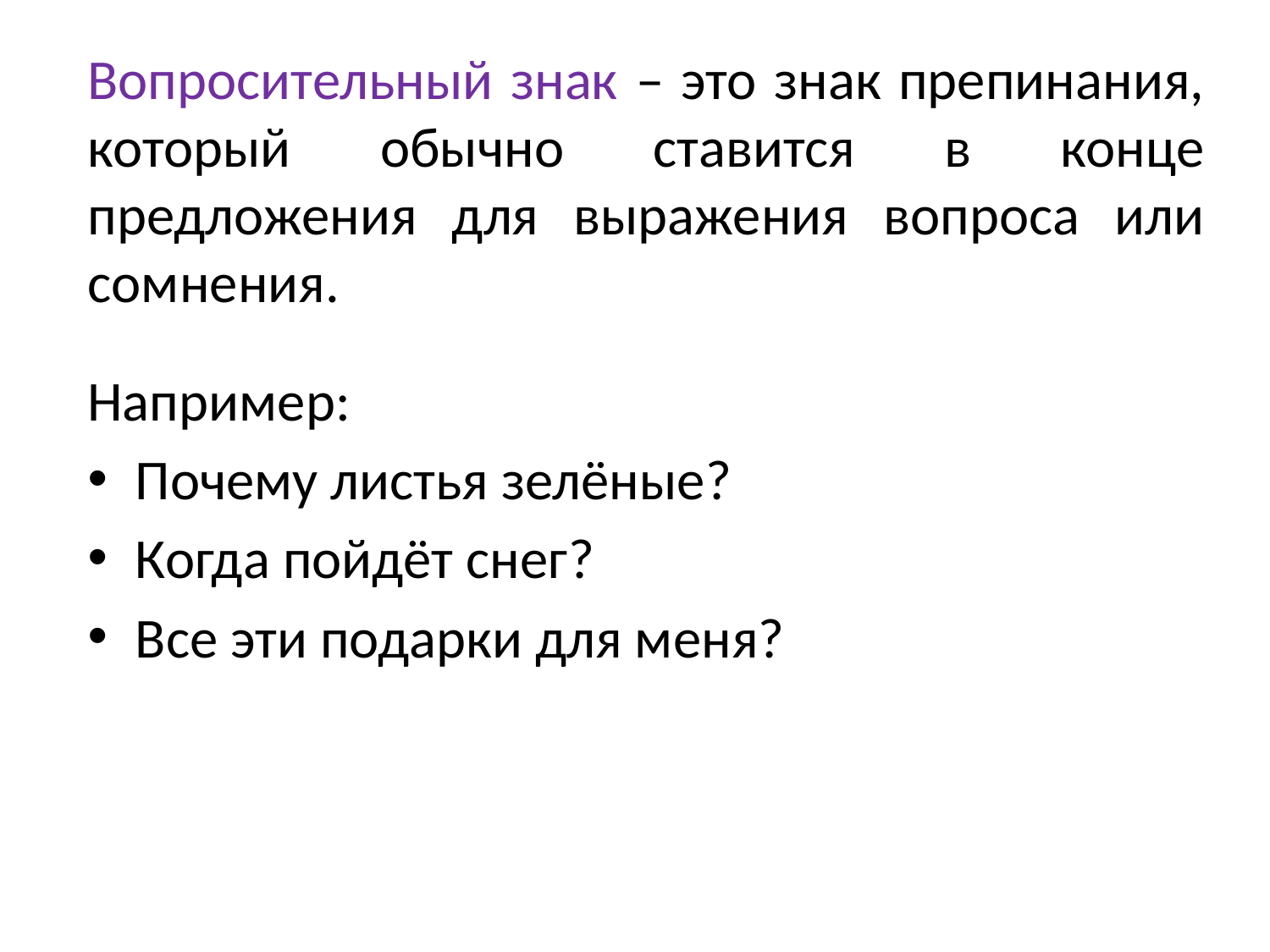

Вопросительный знак – это знак препинания, который обычно ставится в конце предложения для выражения вопроса или сомнения.

Например:
Почему листья зелёные?
Когда пойдёт снег?
Все эти подарки для меня?
#